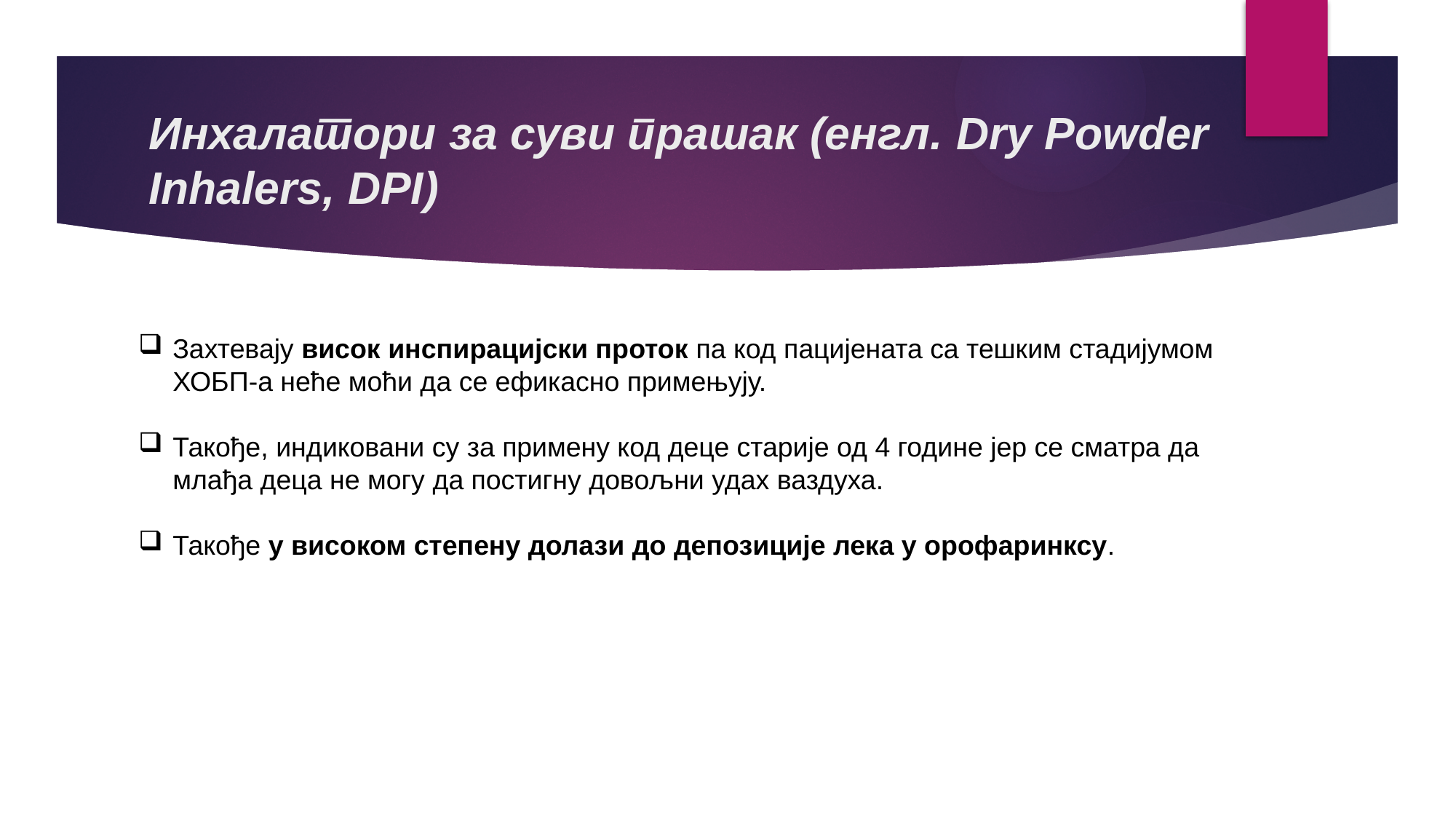

# Инхалатори за суви прашак (енгл. Dry Powder Inhalers, DPI)

Захтевају висок инспирацијски проток па код пацијената са тешким стадијумом ХОБП-а неће моћи да се ефикасно примењују.

Такође, индиковани су за примену код деце старије од 4 године јер се сматра да млађа деца не могу да постигну довољни удах ваздуха.

Такође у високом степену долази до депозиције лека у орофаринксу.